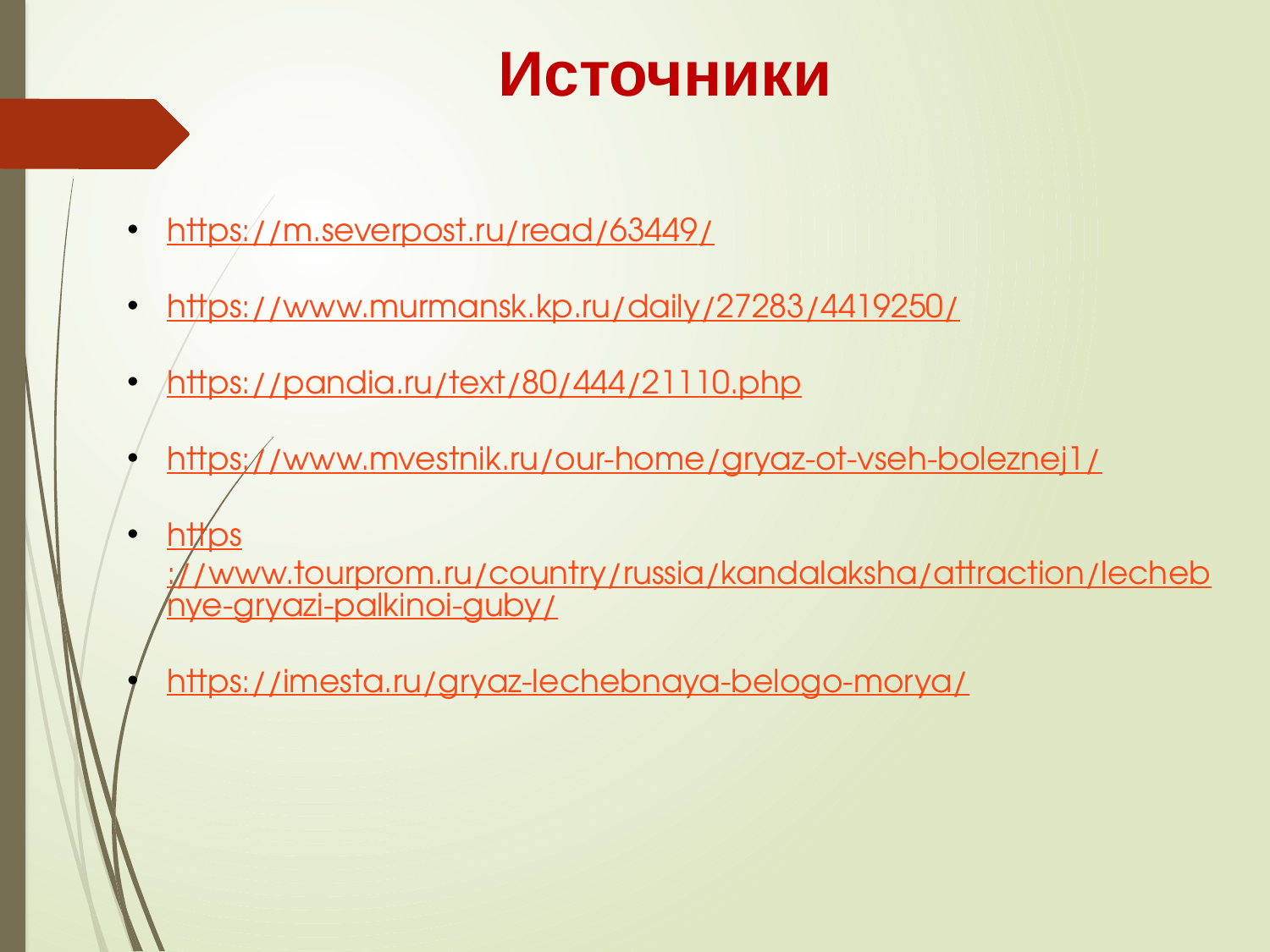

Источники
https://m.severpost.ru/read/63449/

https://www.murmansk.kp.ru/daily/27283/4419250/

https://pandia.ru/text/80/444/21110.php

https://www.mvestnik.ru/our-home/gryaz-ot-vseh-boleznej1/

https://www.tourprom.ru/country/russia/kandalaksha/attraction/lechebnye-gryazi-palkinoi-guby/

https://imesta.ru/gryaz-lechebnaya-belogo-morya/